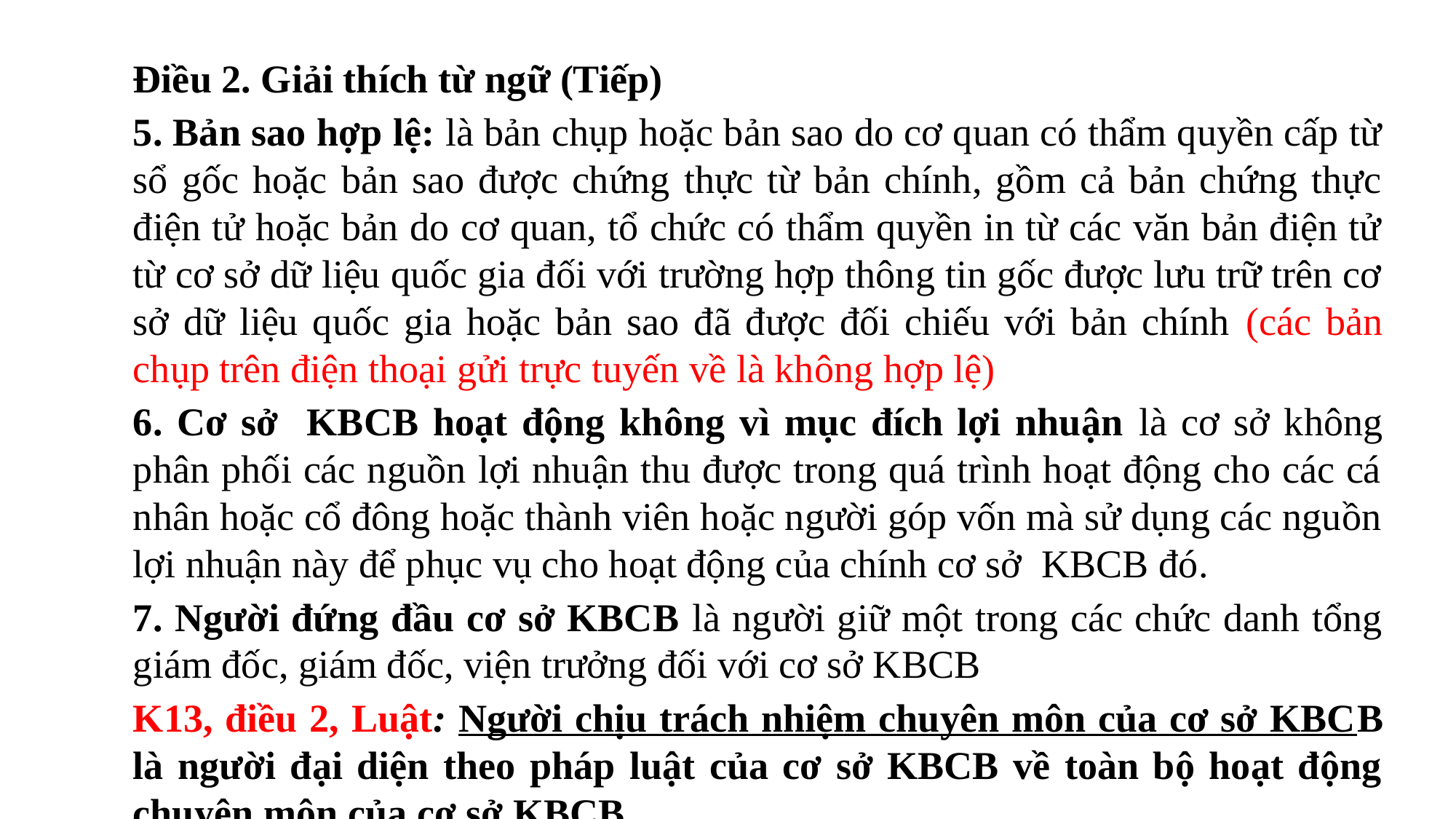

Điều 2. Giải thích từ ngữ (Tiếp)
5. Bản sao hợp lệ: là bản chụp hoặc bản sao do cơ quan có thẩm quyền cấp từ sổ gốc hoặc bản sao được chứng thực từ bản chính, gồm cả bản chứng thực điện tử hoặc bản do cơ quan, tổ chức có thẩm quyền in từ các văn bản điện tử từ cơ sở dữ liệu quốc gia đối với trường hợp thông tin gốc được lưu trữ trên cơ sở dữ liệu quốc gia hoặc bản sao đã được đối chiếu với bản chính (các bản chụp trên điện thoại gửi trực tuyến về là không hợp lệ)
6. Cơ sở  KBCB hoạt động không vì mục đích lợi nhuận là cơ sở không phân phối các nguồn lợi nhuận thu được trong quá trình hoạt động cho các cá nhân hoặc cổ đông hoặc thành viên hoặc người góp vốn mà sử dụng các nguồn lợi nhuận này để phục vụ cho hoạt động của chính cơ sở  KBCB đó.
7. Người đứng đầu cơ sở KBCB là người giữ một trong các chức danh tổng giám đốc, giám đốc, viện trưởng đối với cơ sở KBCB
K13, điều 2, Luật: Người chịu trách nhiệm chuyên môn của cơ sở KBCB là người đại diện theo pháp luật của cơ sở KBCB về toàn bộ hoạt động chuyên môn của cơ sở KBCB.